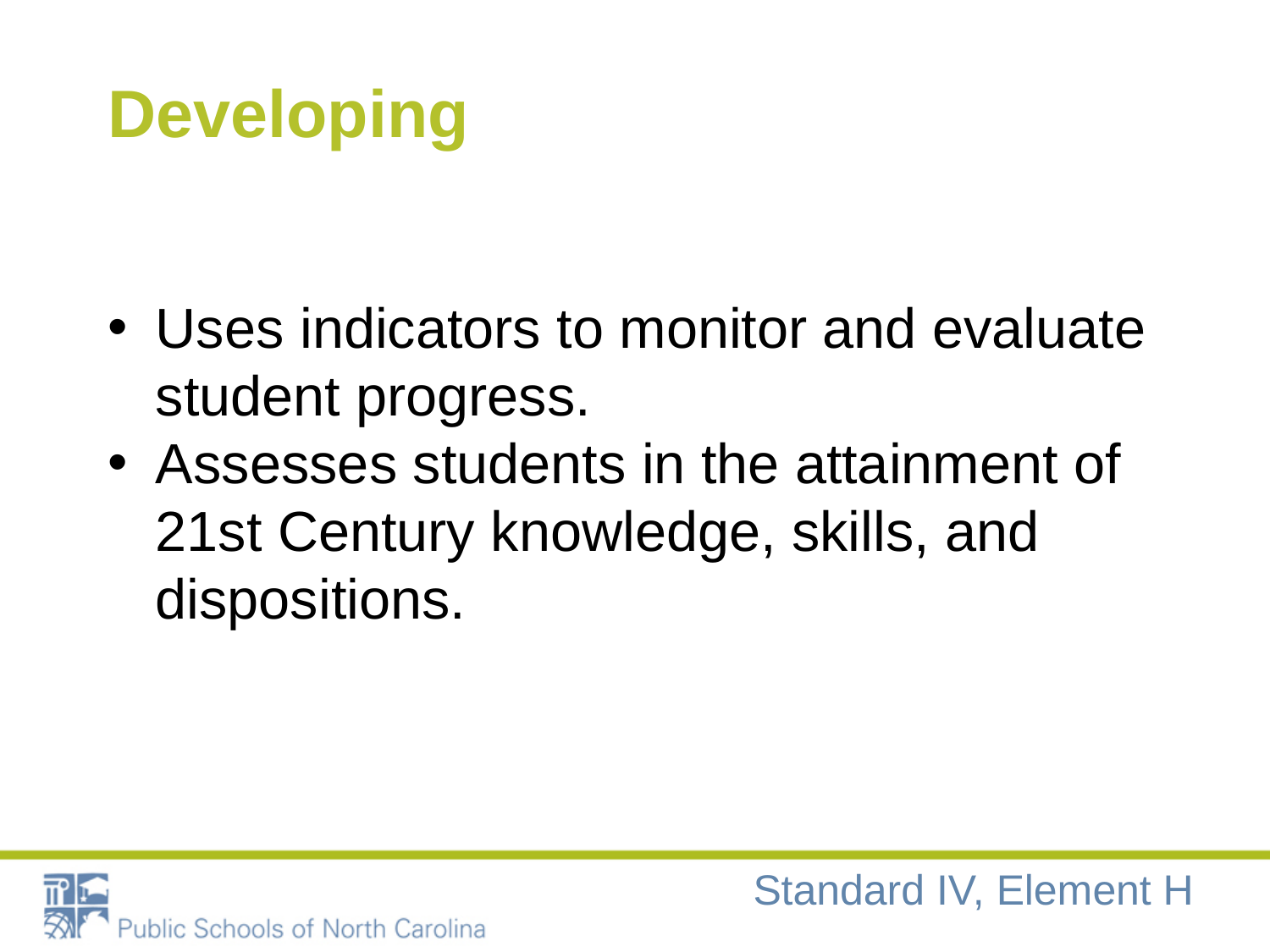

# Developing

Uses indicators to monitor and evaluate student progress.
Assesses students in the attainment of 21st Century knowledge, skills, and dispositions.
Standard IV, Element H